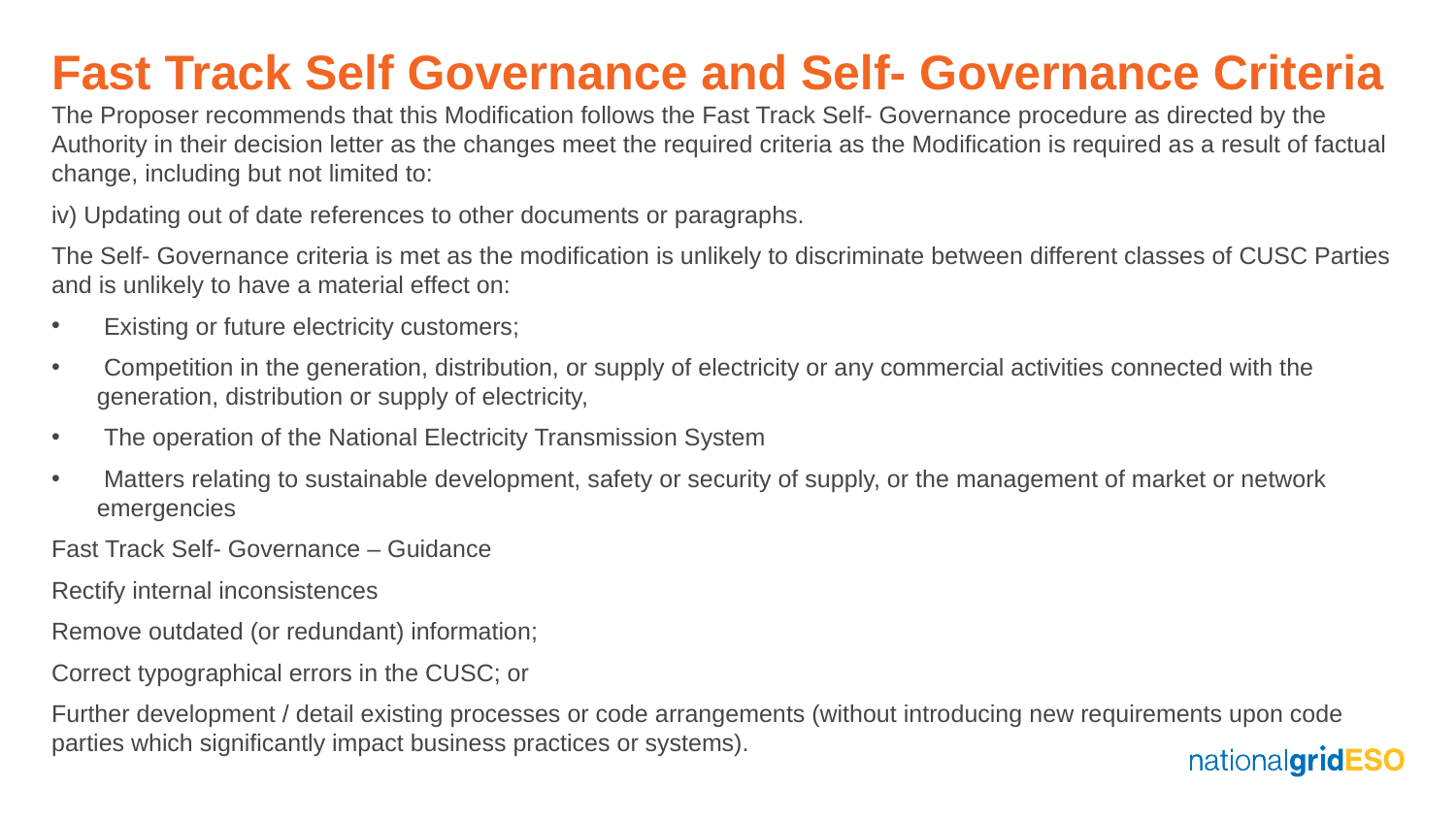

# Fast Track Self Governance and Self- Governance Criteria
The Proposer recommends that this Modification follows the Fast Track Self- Governance procedure as directed by the Authority in their decision letter as the changes meet the required criteria as the Modification is required as a result of factual change, including but not limited to:
iv) Updating out of date references to other documents or paragraphs.
The Self- Governance criteria is met as the modification is unlikely to discriminate between different classes of CUSC Parties and is unlikely to have a material effect on:
 Existing or future electricity customers;
 Competition in the generation, distribution, or supply of electricity or any commercial activities connected with the generation, distribution or supply of electricity,
 The operation of the National Electricity Transmission System
 Matters relating to sustainable development, safety or security of supply, or the management of market or network emergencies
Fast Track Self- Governance – Guidance
Rectify internal inconsistences
Remove outdated (or redundant) information;
Correct typographical errors in the CUSC; or
Further development / detail existing processes or code arrangements (without introducing new requirements upon code parties which significantly impact business practices or systems).